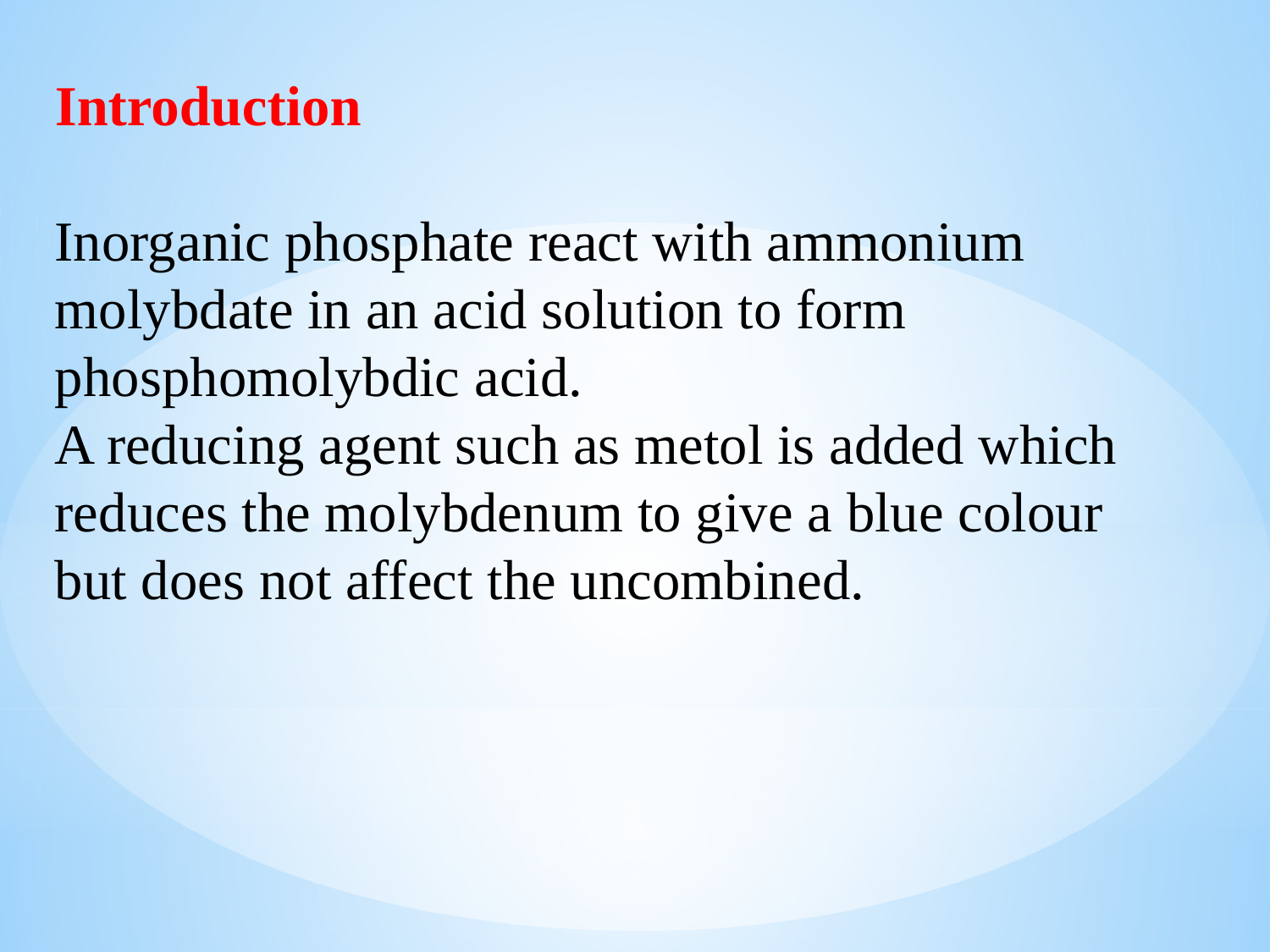

Introduction

Inorganic phosphate react with ammonium molybdate in an acid solution to form phosphomolybdic acid.
A reducing agent such as metol is added which reduces the molybdenum to give a blue colour but does not affect the uncombined.